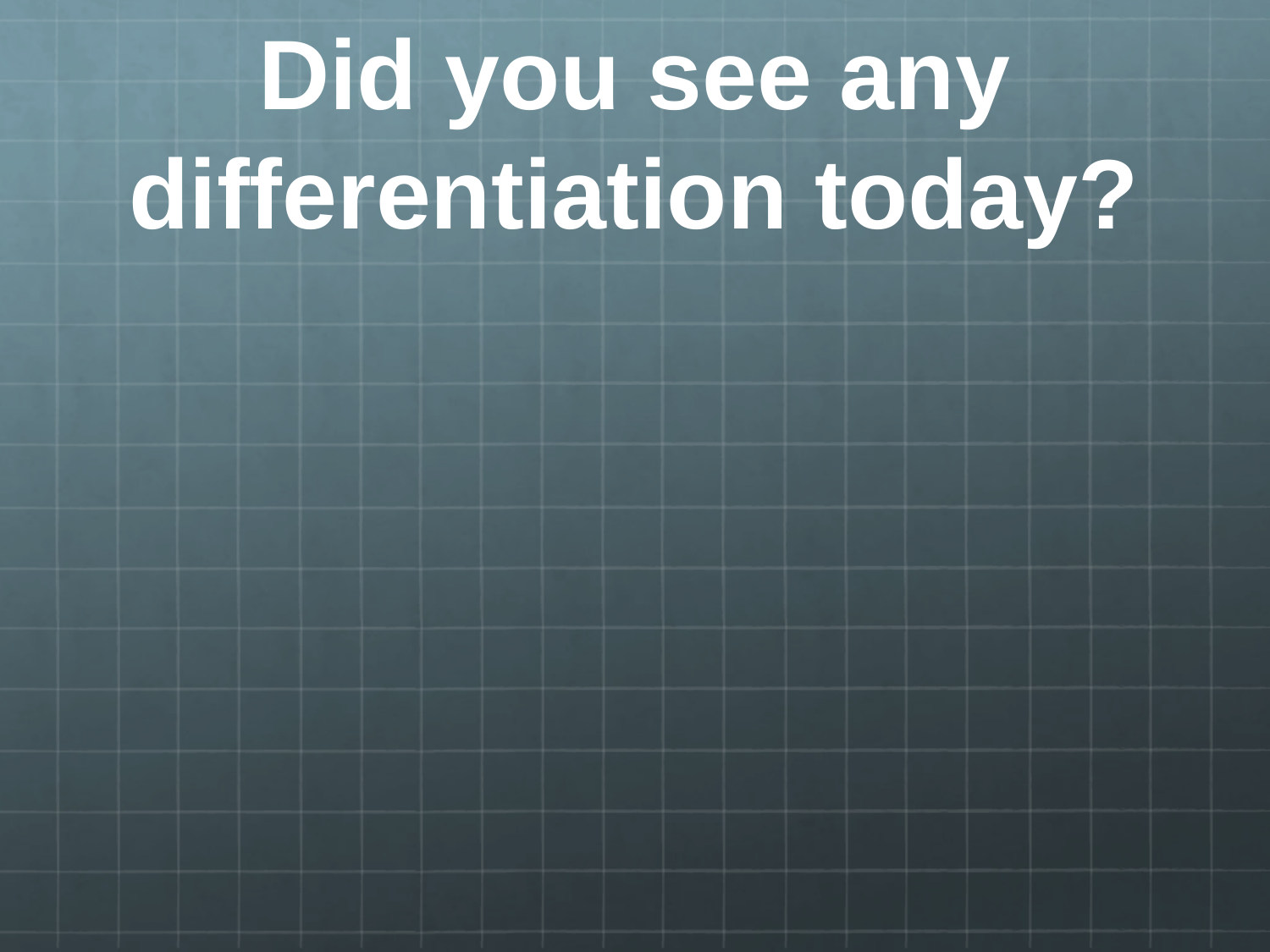

# Did you see any differentiation today?